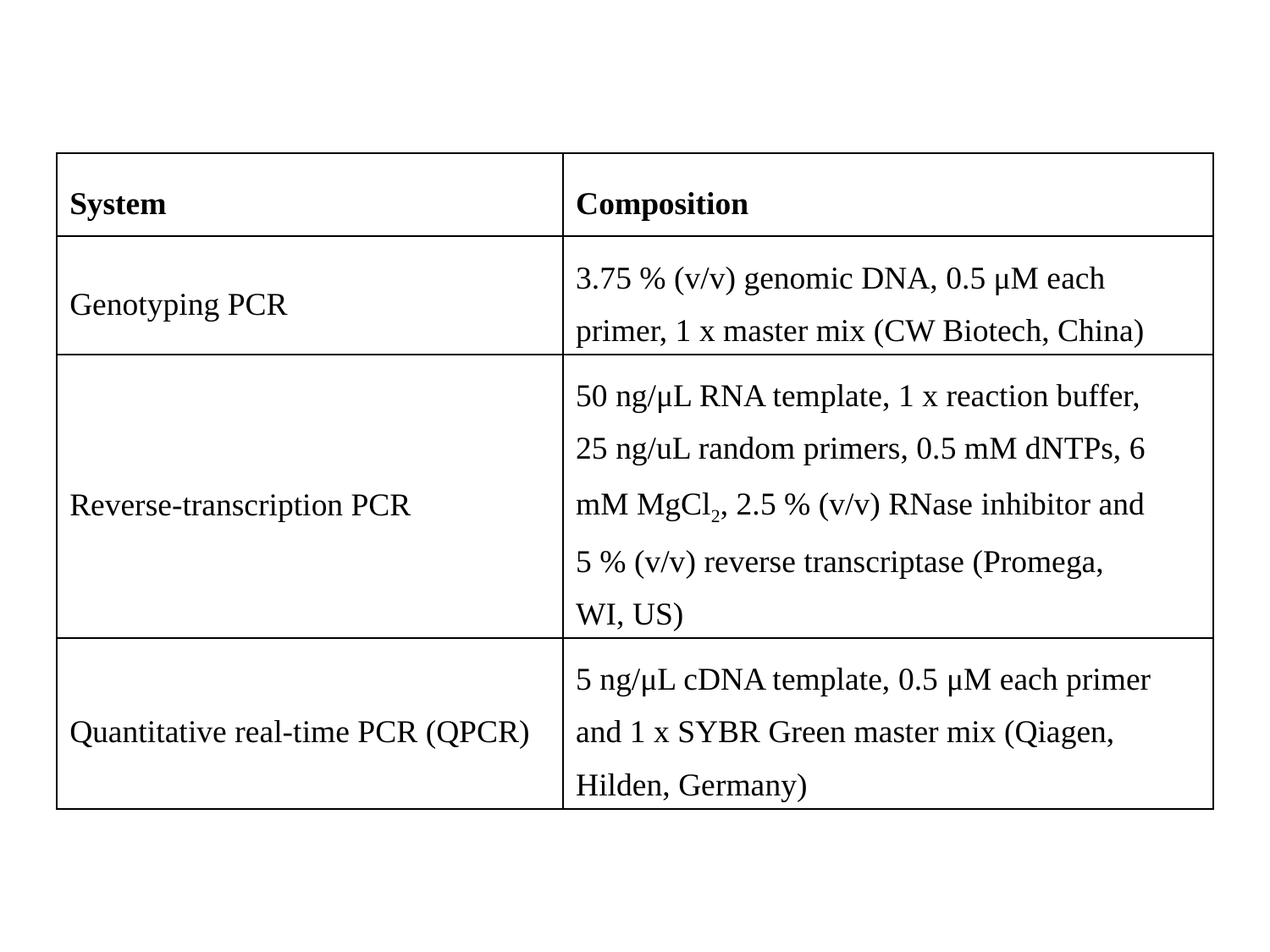

| System | Composition |
| --- | --- |
| Genotyping PCR | 3.75 % (v/v) genomic DNA, 0.5 μM each primer, 1 x master mix (CW Biotech, China) |
| Reverse-transcription PCR | 50 ng/μL RNA template, 1 x reaction buffer, 25 ng/uL random primers, 0.5 mM dNTPs, 6 mM MgCl2, 2.5 % (v/v) RNase inhibitor and 5 % (v/v) reverse transcriptase (Promega, WI, US) |
| Quantitative real-time PCR (QPCR) | 5 ng/μL cDNA template, 0.5 μM each primer and 1 x SYBR Green master mix (Qiagen, Hilden, Germany) |